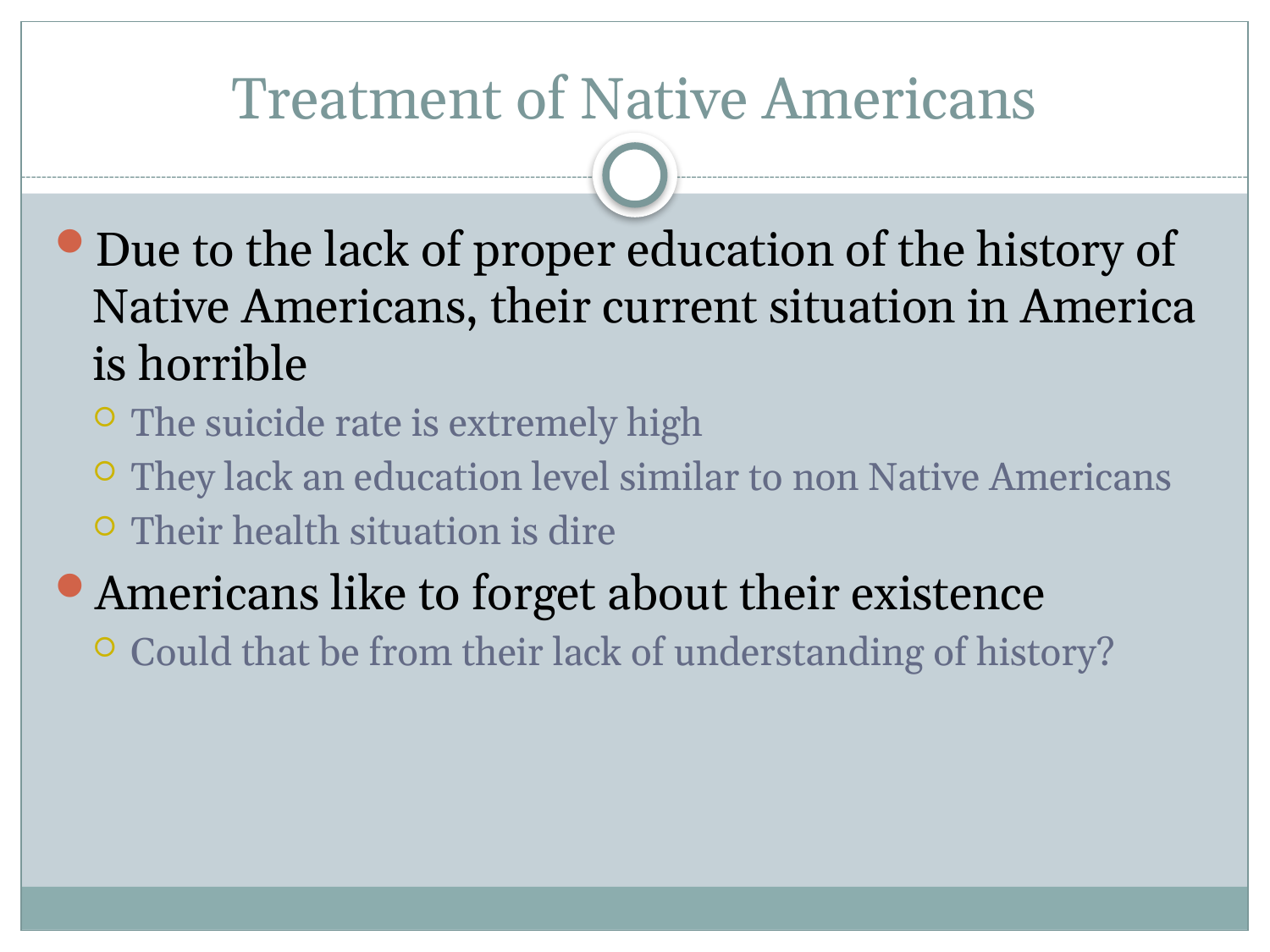

# Treatment of Native Americans
Due to the lack of proper education of the history of Native Americans, their current situation in America is horrible
The suicide rate is extremely high
They lack an education level similar to non Native Americans
Their health situation is dire
Americans like to forget about their existence
Could that be from their lack of understanding of history?